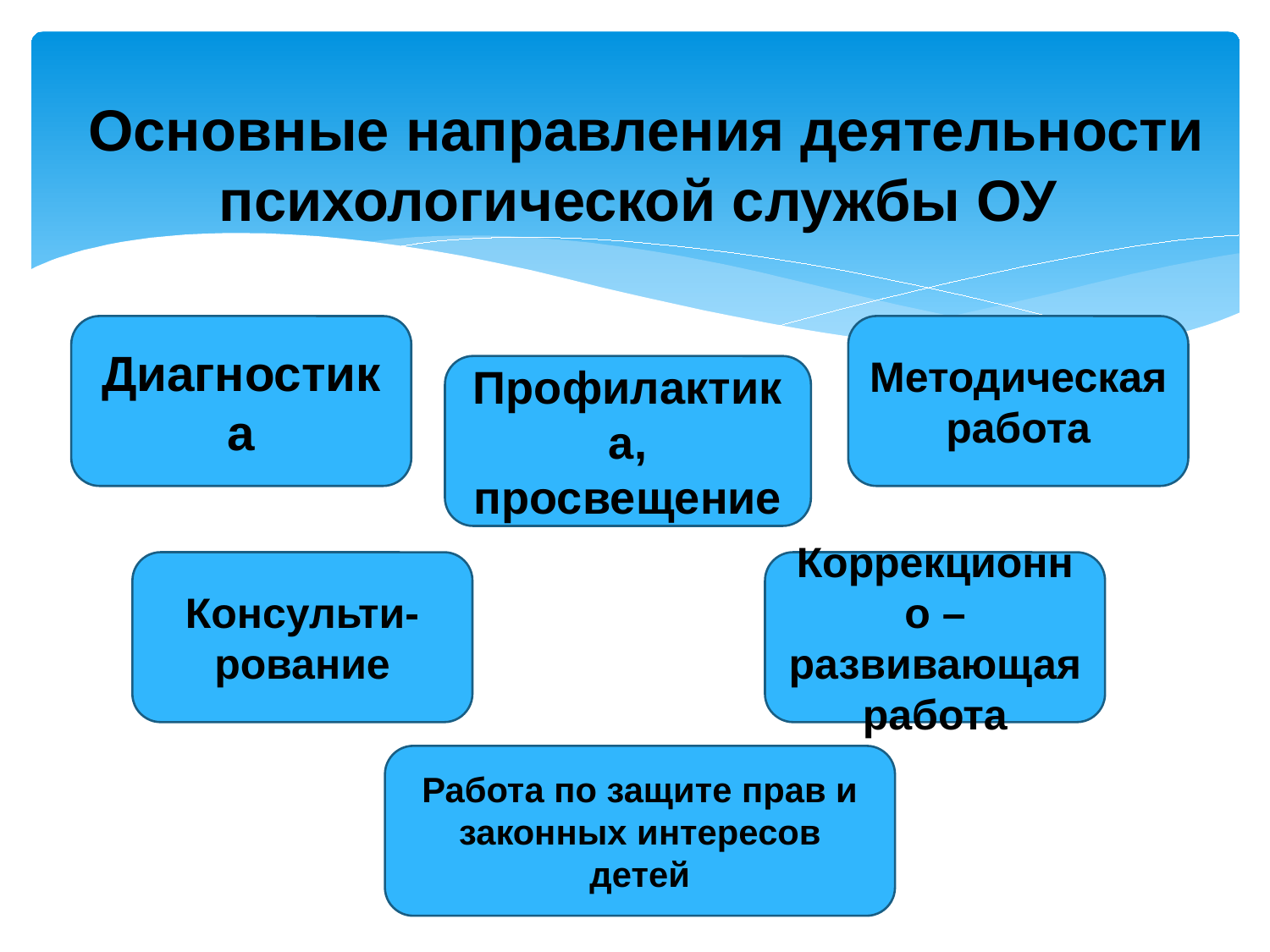

# Основные направления деятельности психологической службы ОУ
Диагностика
Методическая работа
Профилактика,
просвещение
Консульти-рование
Коррекционно – развивающая работа
Работа по защите прав и законных интересов детей